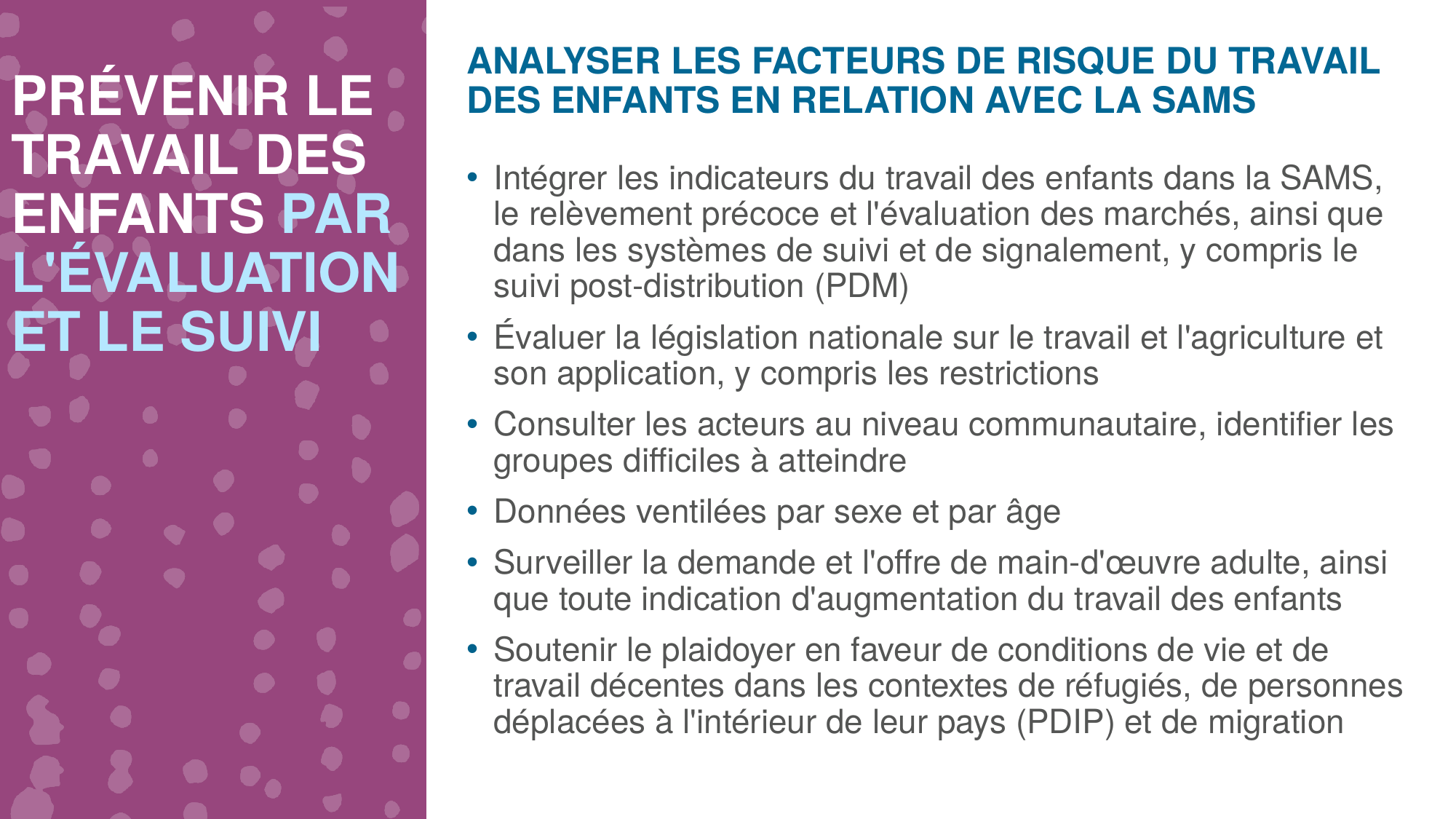

ANALYSER LES FACTEURS DE RISQUE DU TRAVAIL DES ENFANTS EN RELATION AVEC LA SAMS
PRÉVENIR LE TRAVAIL DES ENFANTS PAR L'ÉVALUATION ET LE SUIVI
Intégrer les indicateurs du travail des enfants dans la SAMS, le relèvement précoce et l'évaluation des marchés, ainsi que dans les systèmes de suivi et de signalement, y compris le suivi post-distribution (PDM)
Évaluer la législation nationale sur le travail et l'agriculture et son application, y compris les restrictions
Consulter les acteurs au niveau communautaire, identifier les groupes difficiles à atteindre
Données ventilées par sexe et par âge
Surveiller la demande et l'offre de main-d'œuvre adulte, ainsi que toute indication d'augmentation du travail des enfants
Soutenir le plaidoyer en faveur de conditions de vie et de travail décentes dans les contextes de réfugiés, de personnes déplacées à l'intérieur de leur pays (PDIP) et de migration